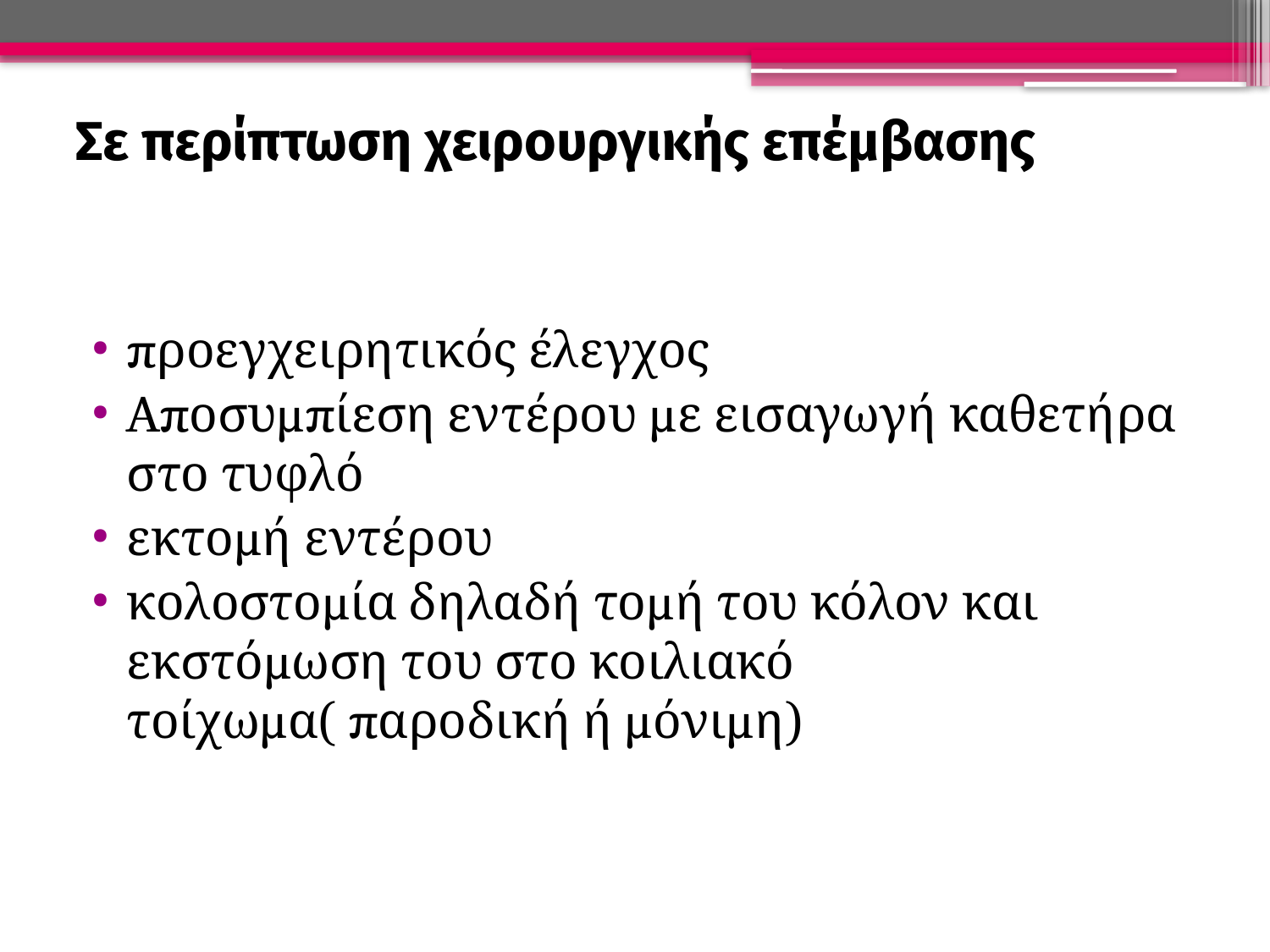

# Σε περίπτωση χειρουργικής επέμβασης
προεγχειρητικός έλεγχος
Αποσυμπίεση εντέρου με εισαγωγή καθετήρα στο τυφλό
εκτομή εντέρου
κολοστομία δηλαδή τομή του κόλον και εκστόμωση του στο κοιλιακό τοίχωμα( παροδική ή μόνιμη)